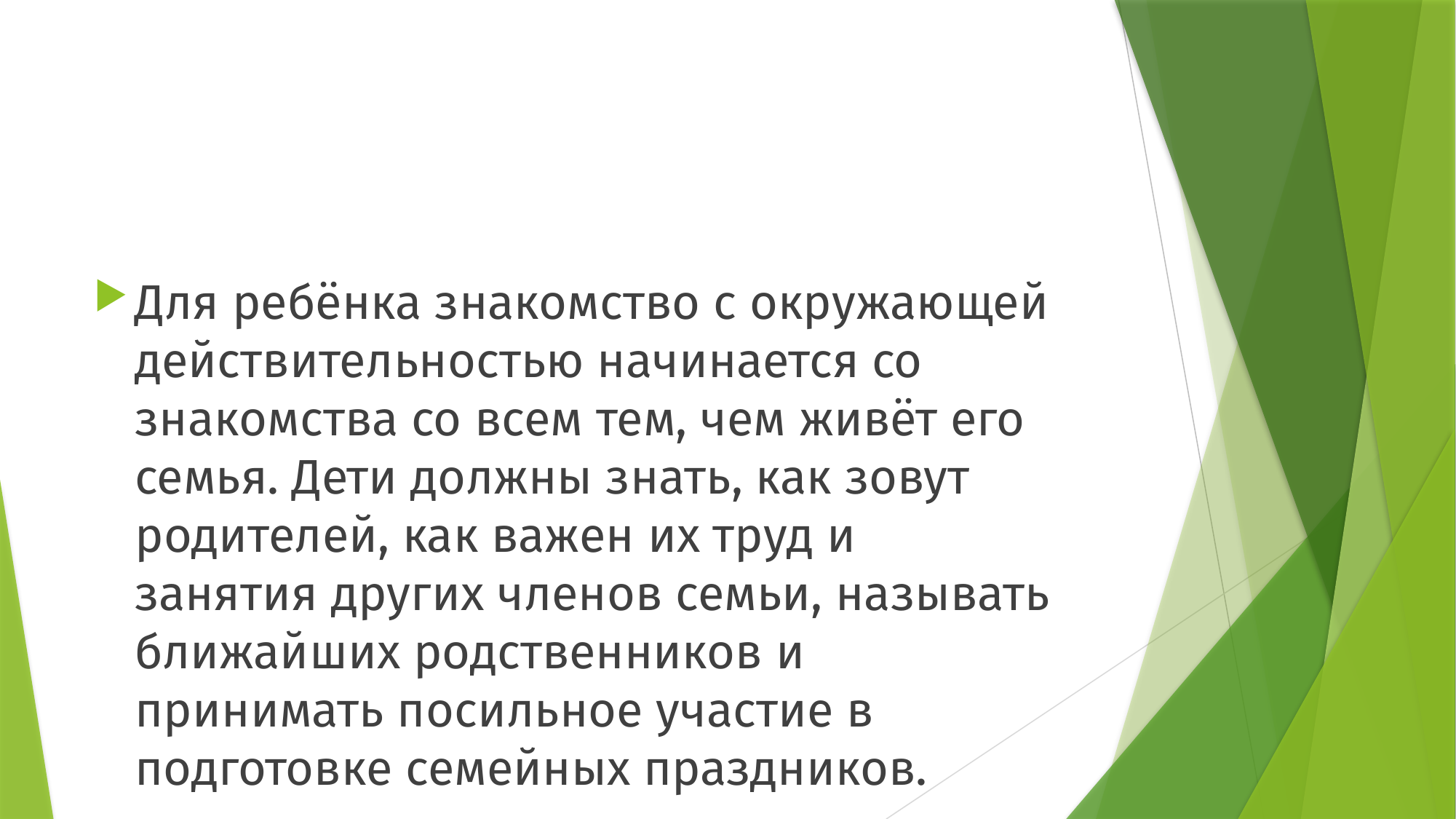

#
Для ребёнка знакомство с окружающей действительностью начинается со знакомства со всем тем, чем живёт его семья. Дети должны знать, как зовут родителей, как важен их труд и занятия других членов семьи, называть ближайших родственников и принимать посильное участие в подготовке семейных праздников.